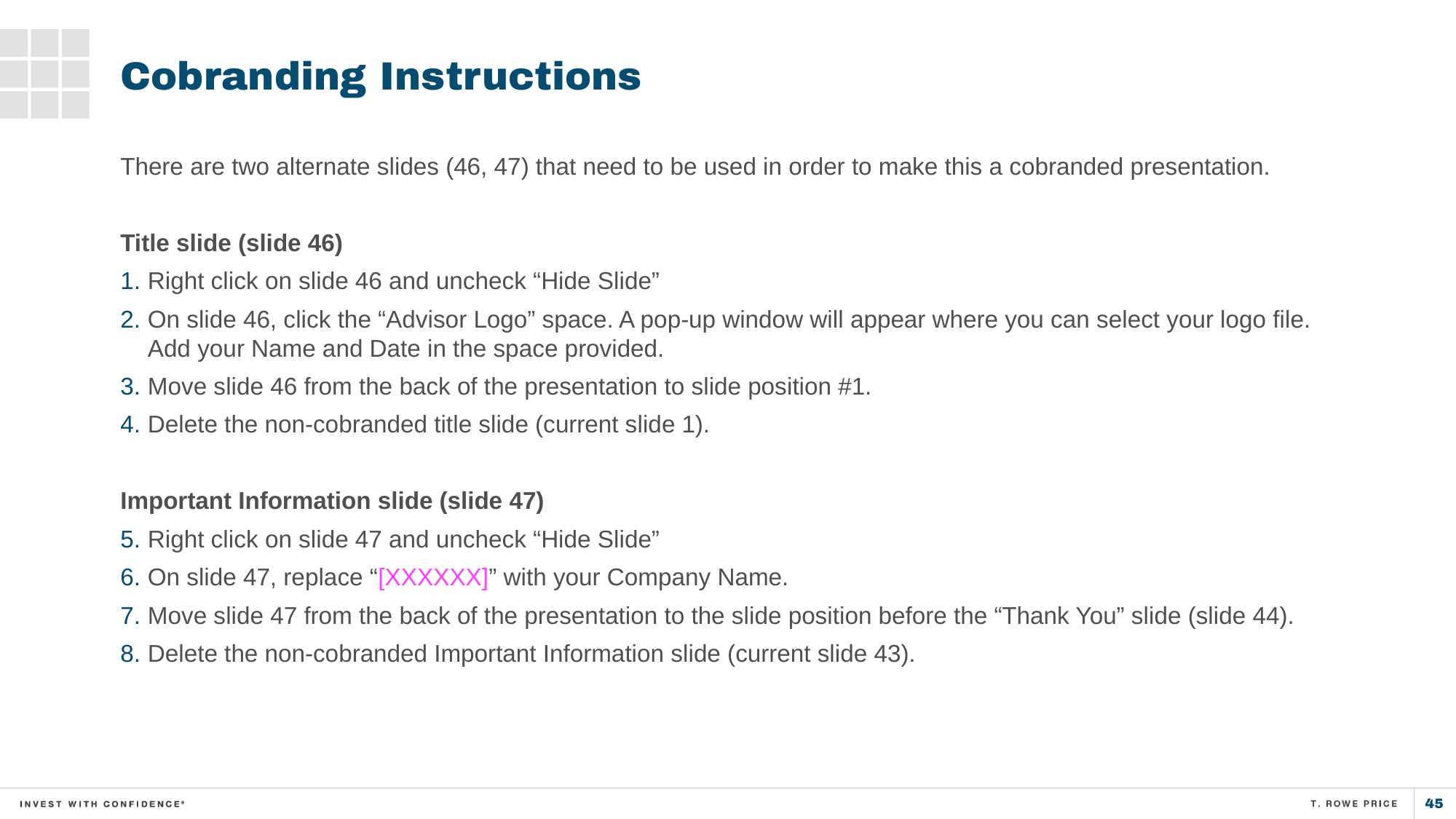

# Cobranding Instructions
There are two alternate slides (46, 47) that need to be used in order to make this a cobranded presentation.

Title slide (slide 46)
Right click on slide 46 and uncheck “Hide Slide”
On slide 46, click the “Advisor Logo” space. A pop-up window will appear where you can select your logo file. Add your Name and Date in the space provided.
Move slide 46 from the back of the presentation to slide position #1.
Delete the non-cobranded title slide (current slide 1).

Important Information slide (slide 47)
Right click on slide 47 and uncheck “Hide Slide”
On slide 47, replace “[XXXXXX]” with your Company Name.
Move slide 47 from the back of the presentation to the slide position before the “Thank You” slide (slide 44).
Delete the non-cobranded Important Information slide (current slide 43).